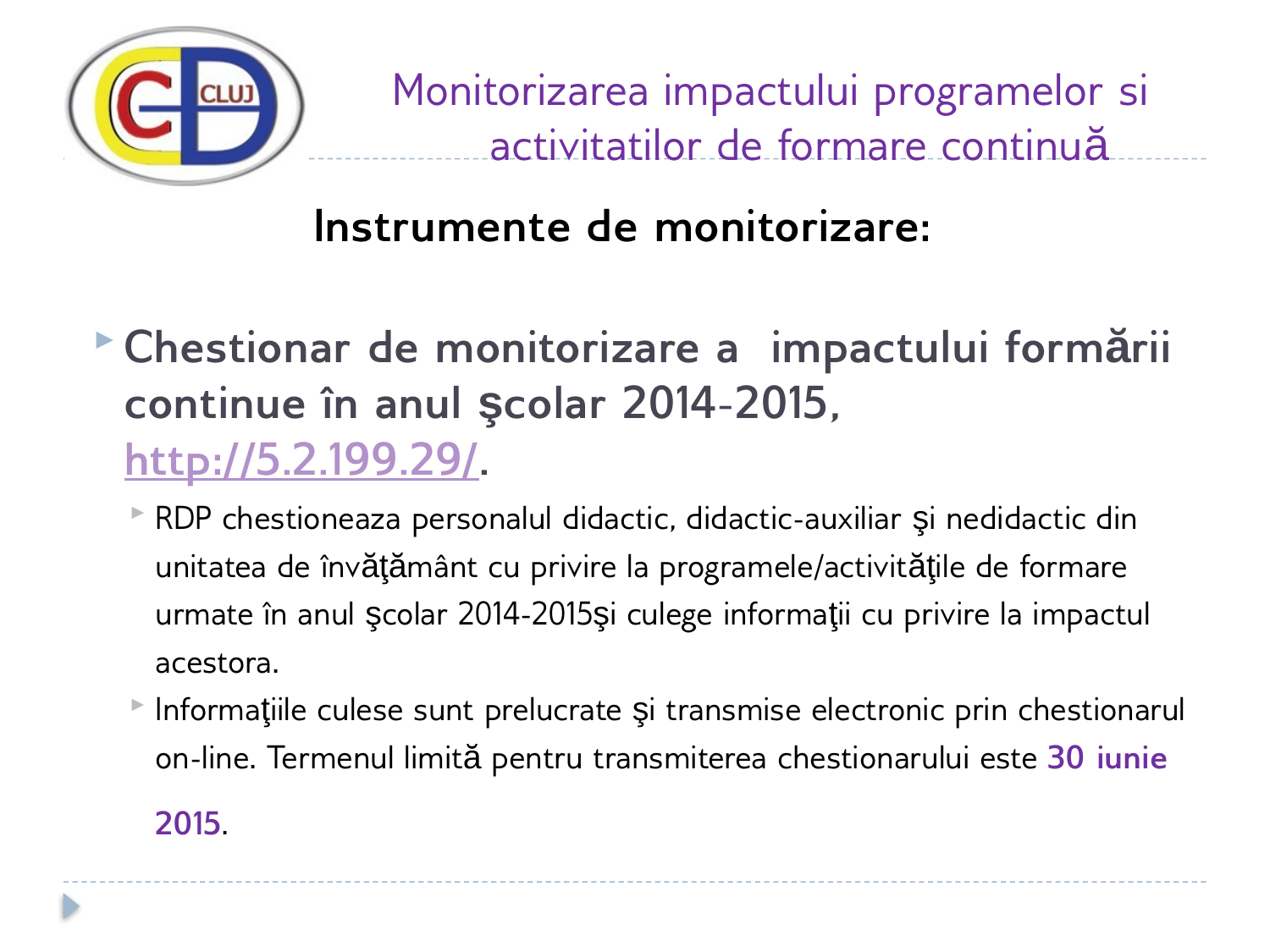

Monitorizarea impactului programelor si activitatilor de formare continuă
Instrumente de monitorizare:

Chestionar de monitorizare a  impactului formării continue în anul şcolar 2014-2015, http://5.2.199.29/.
RDP chestioneaza personalul didactic, didactic-auxiliar şi nedidactic din unitatea de învăţământ cu privire la programele/activităţile de formare urmate în anul şcolar 2014-2015şi culege informaţii cu privire la impactul acestora.
Informaţiile culese sunt prelucrate şi transmise electronic prin chestionarul on-line. Termenul limită pentru transmiterea chestionarului este 30 iunie 2015.